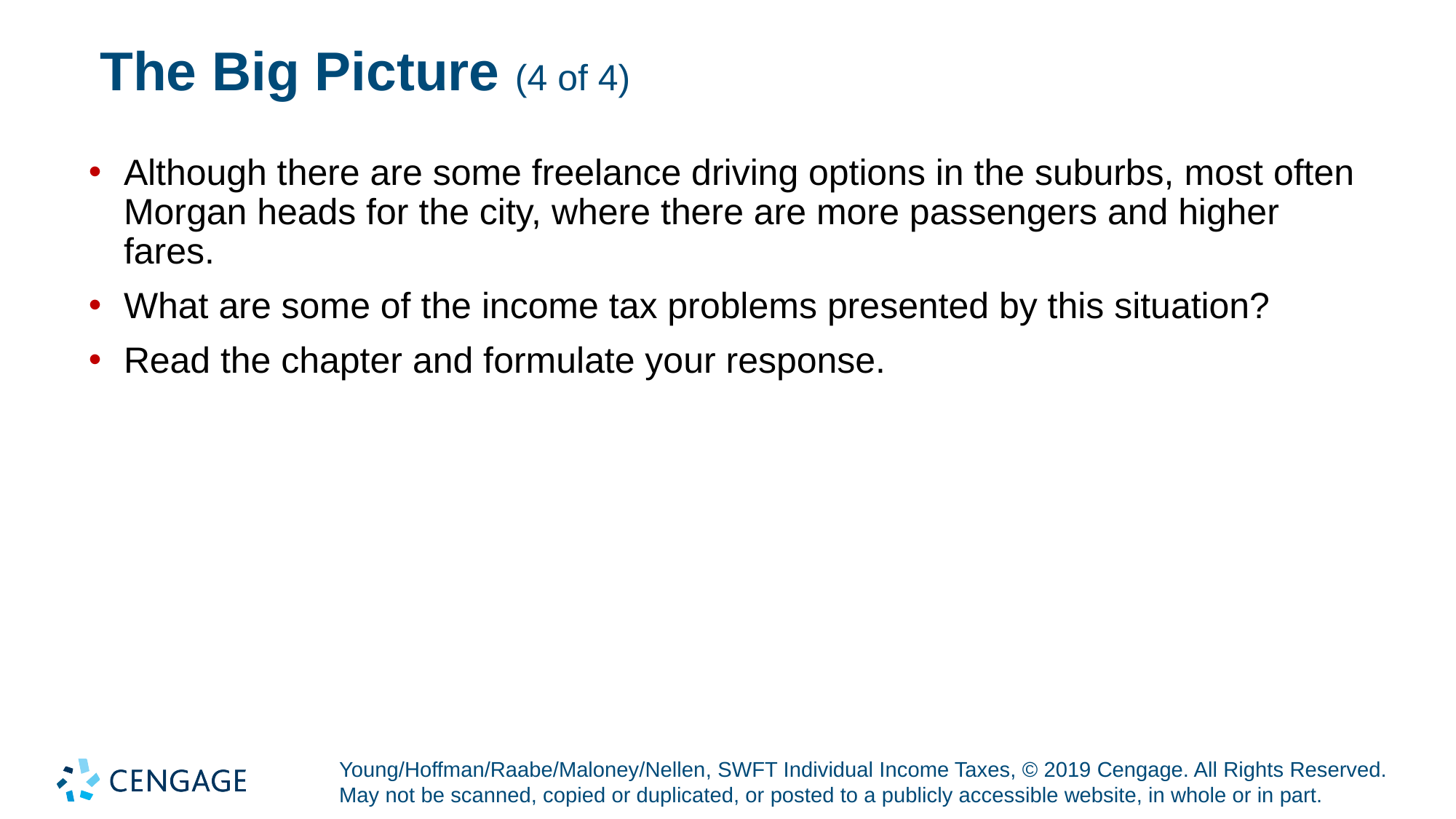

# The Big Picture (4 of 4)
Although there are some freelance driving options in the suburbs, most often Morgan heads for the city, where there are more passengers and higher fares.
What are some of the income tax problems presented by this situation?
Read the chapter and formulate your response.